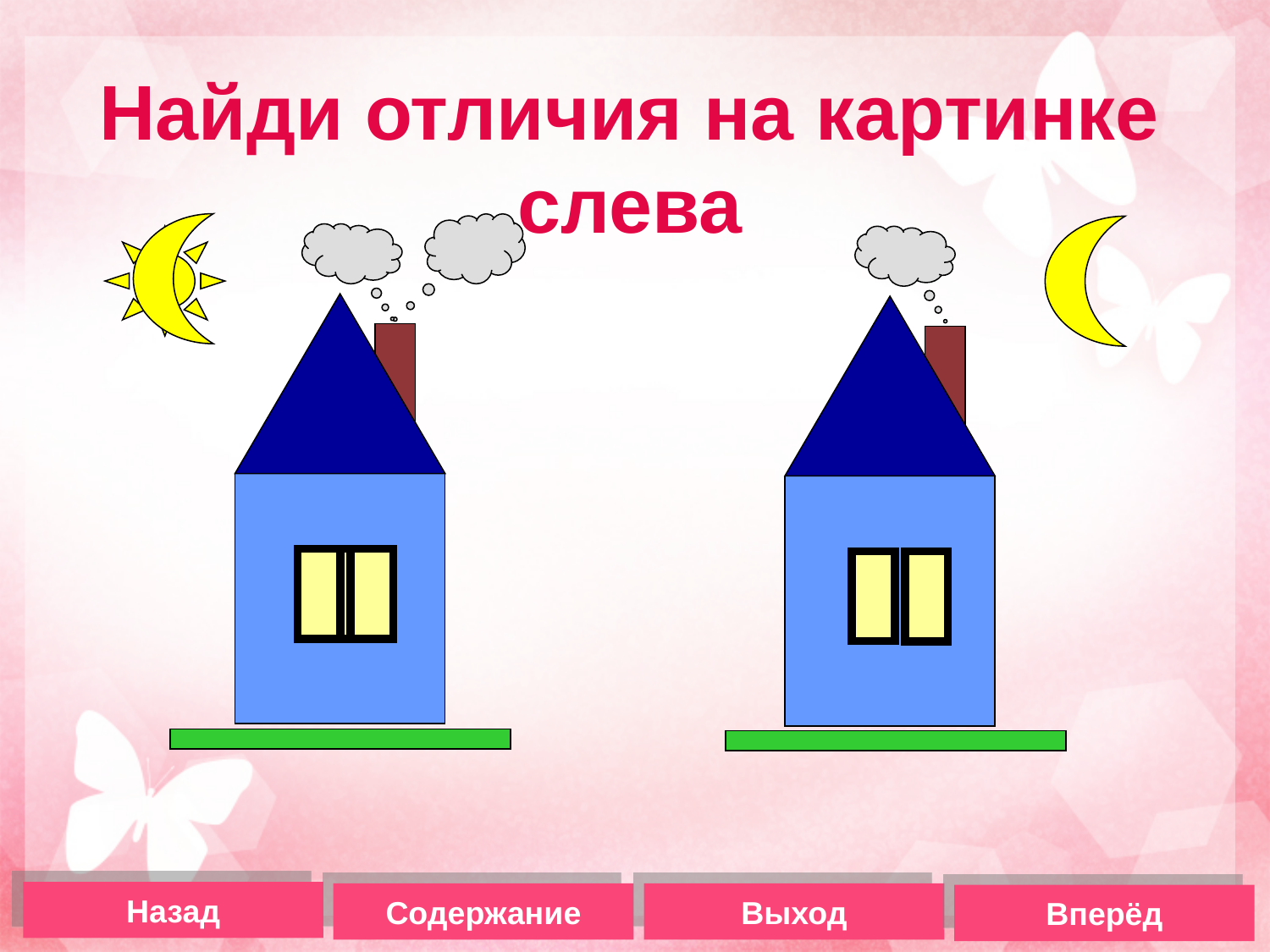

Найди отличия на картинке слева

Назад
Содержание
Выход
Вперёд